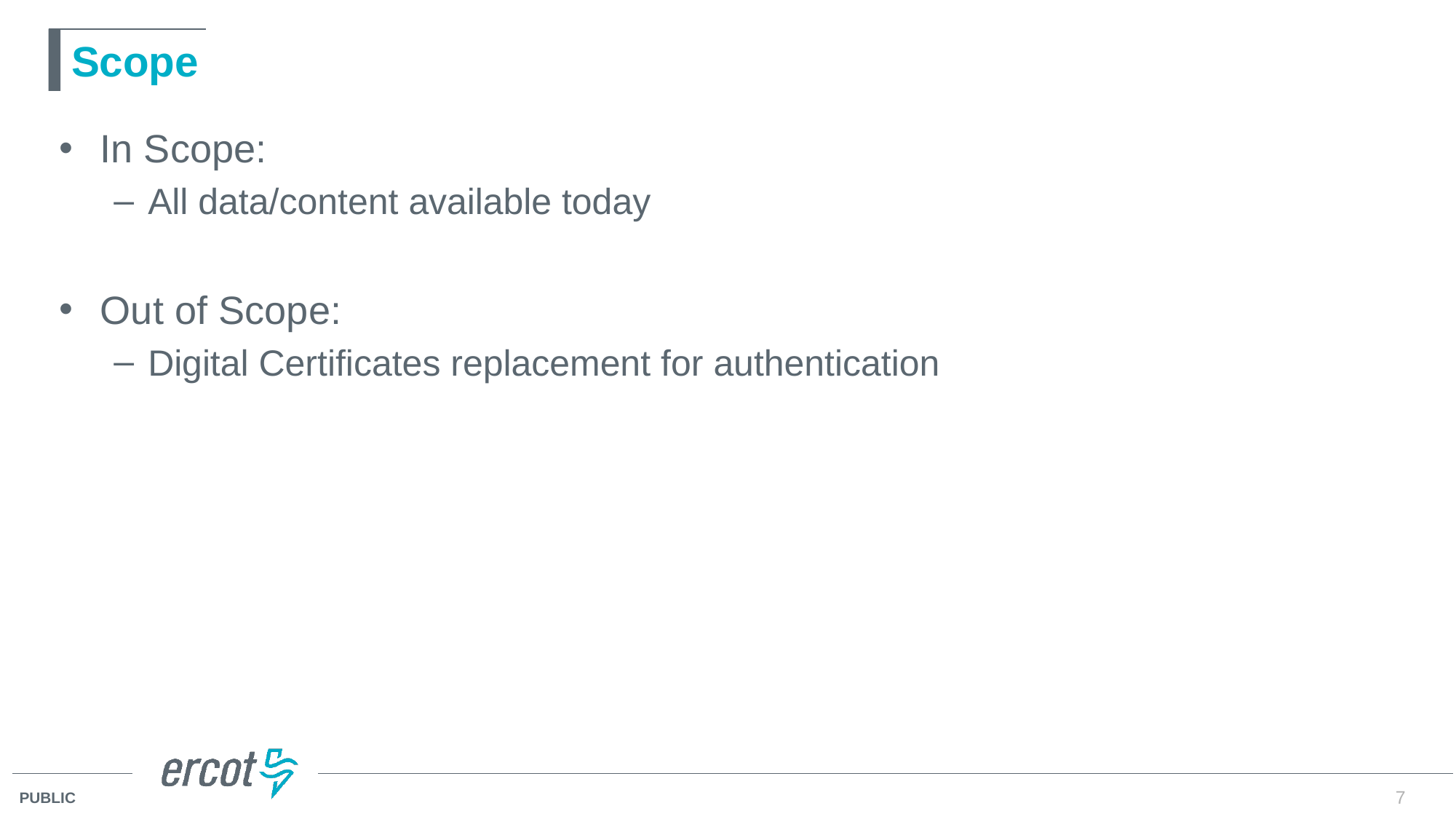

# Scope
In Scope:
All data/content available today

Out of Scope:
Digital Certificates replacement for authentication

7